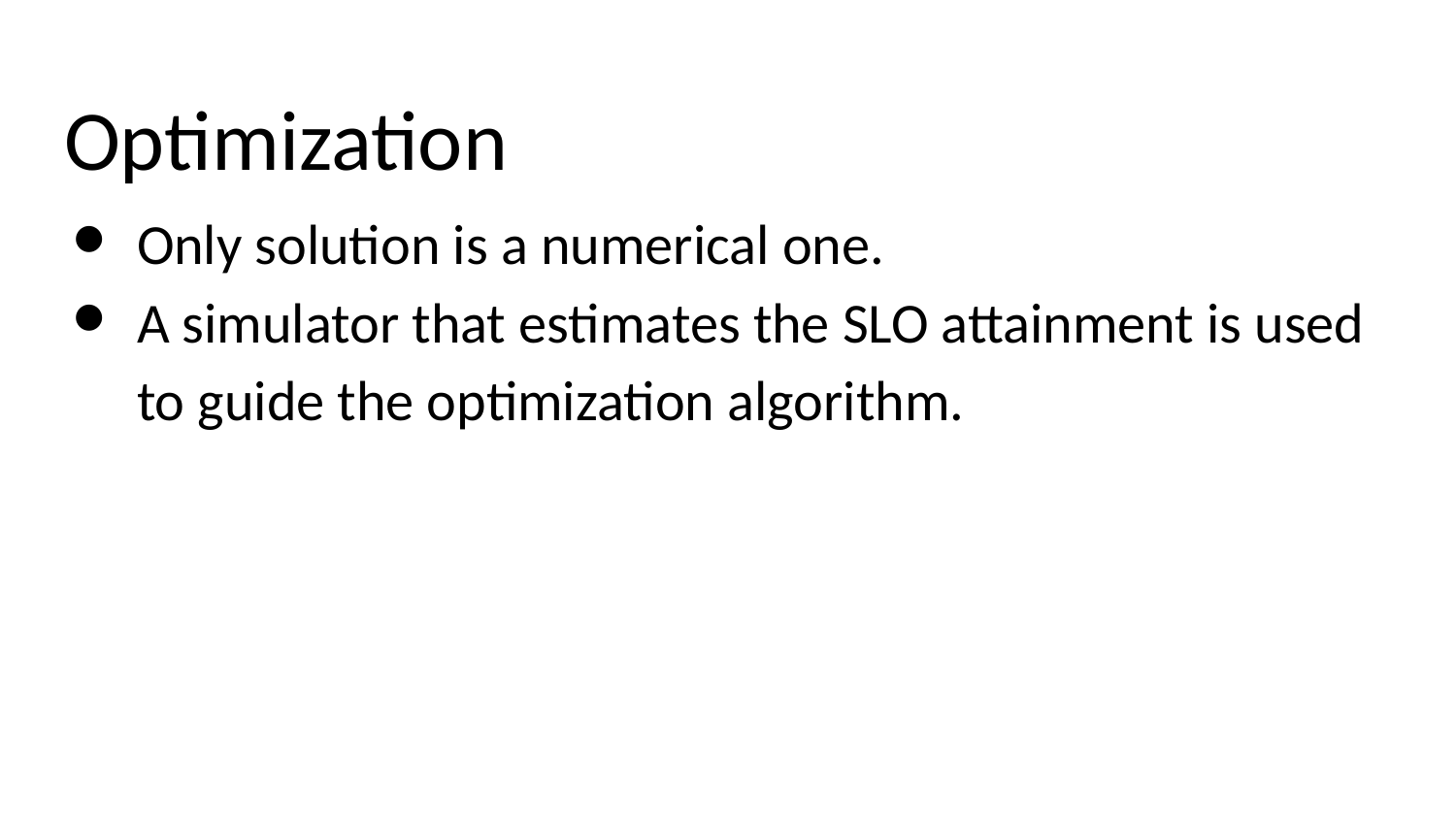

# Optimization

Only solution is a numerical one.
A simulator that estimates the SLO attainment is used to guide the optimization algorithm.